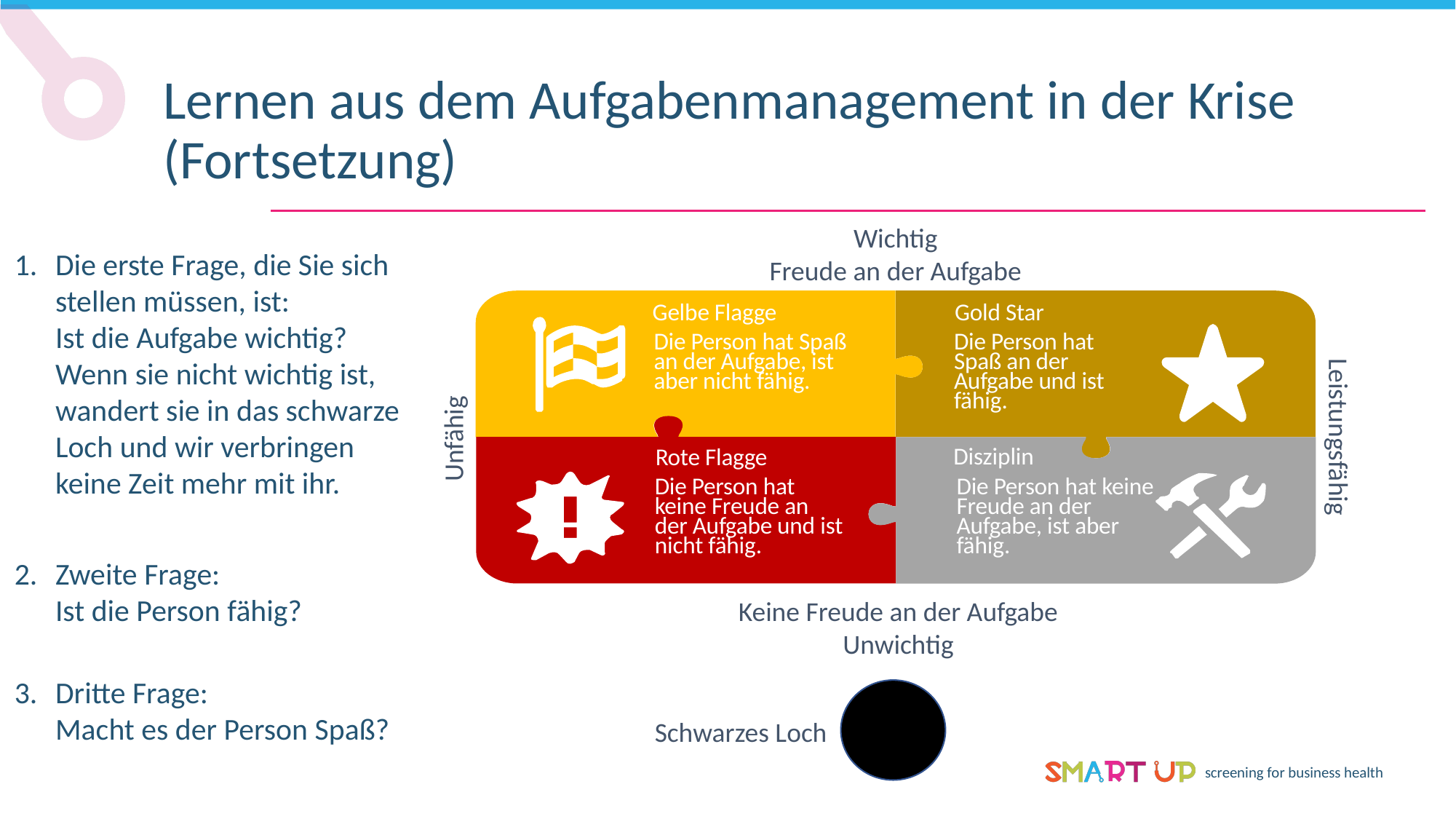

Lernen aus dem Aufgabenmanagement in der Krise (Fortsetzung)
Wichtig
Freude an der Aufgabe
Die erste Frage, die Sie sich stellen müssen, ist:
Ist die Aufgabe wichtig? Wenn sie nicht wichtig ist, wandert sie in das schwarze Loch und wir verbringen keine Zeit mehr mit ihr.

Zweite Frage:
Ist die Person fähig?
Dritte Frage:
Macht es der Person Spaß?

Gelbe Flagge
Gold Star

Die Person hat Spaß an der Aufgabe, ist aber nicht fähig.
Die Person hat Spaß an der Aufgabe und ist fähig.

Leistungsfähig
Unfähig

Disziplin
Rote Flagge

Die Person hat keine Freude an der Aufgabe und ist nicht fähig.
Die Person hat keine Freude an der Aufgabe, ist aber fähig.
Keine Freude an der Aufgabe
Unwichtig

Schwarzes Loch